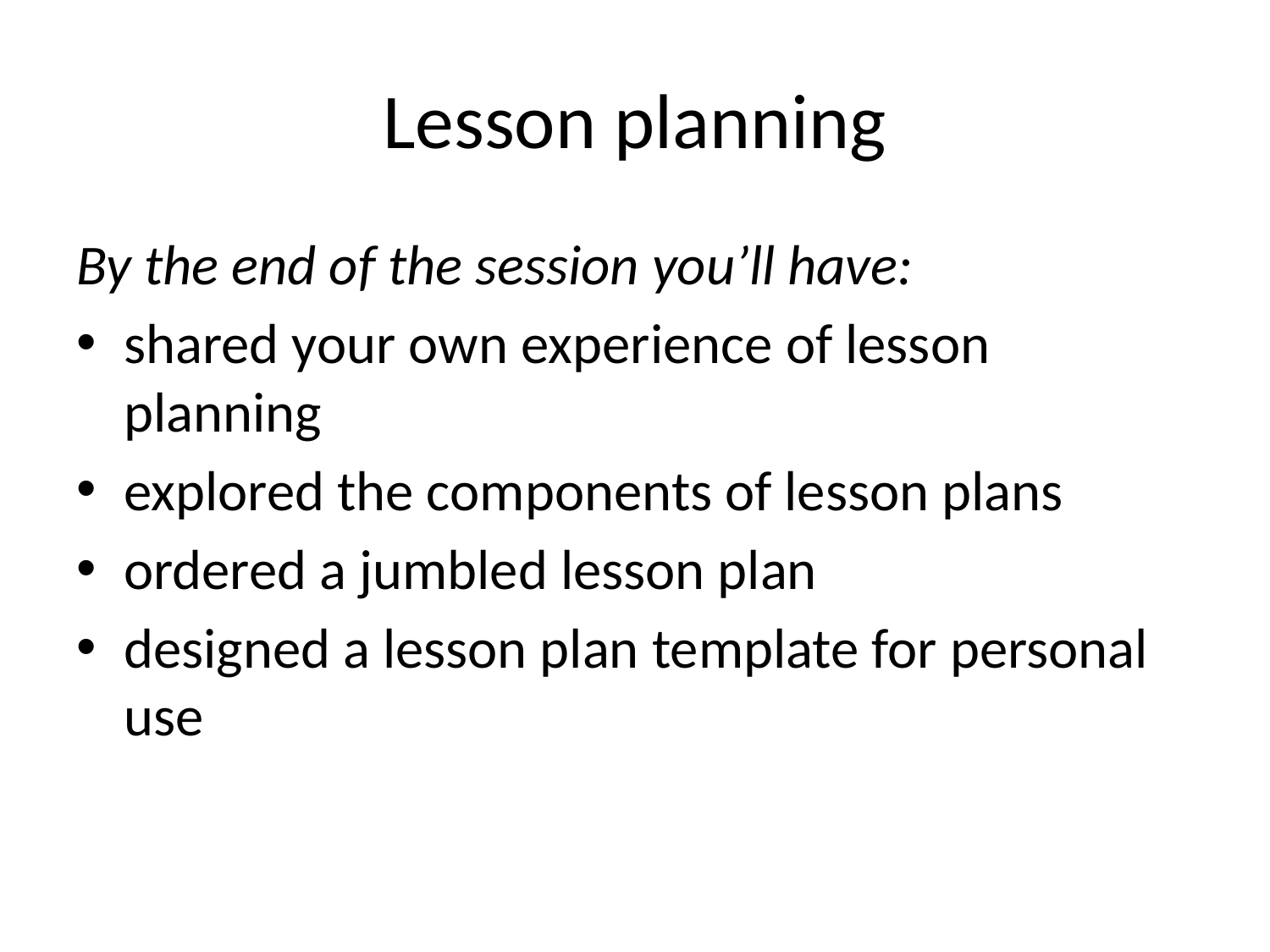

# Lesson planning
By the end of the session you’ll have:
shared your own experience of lesson planning
explored the components of lesson plans
ordered a jumbled lesson plan
designed a lesson plan template for personal use